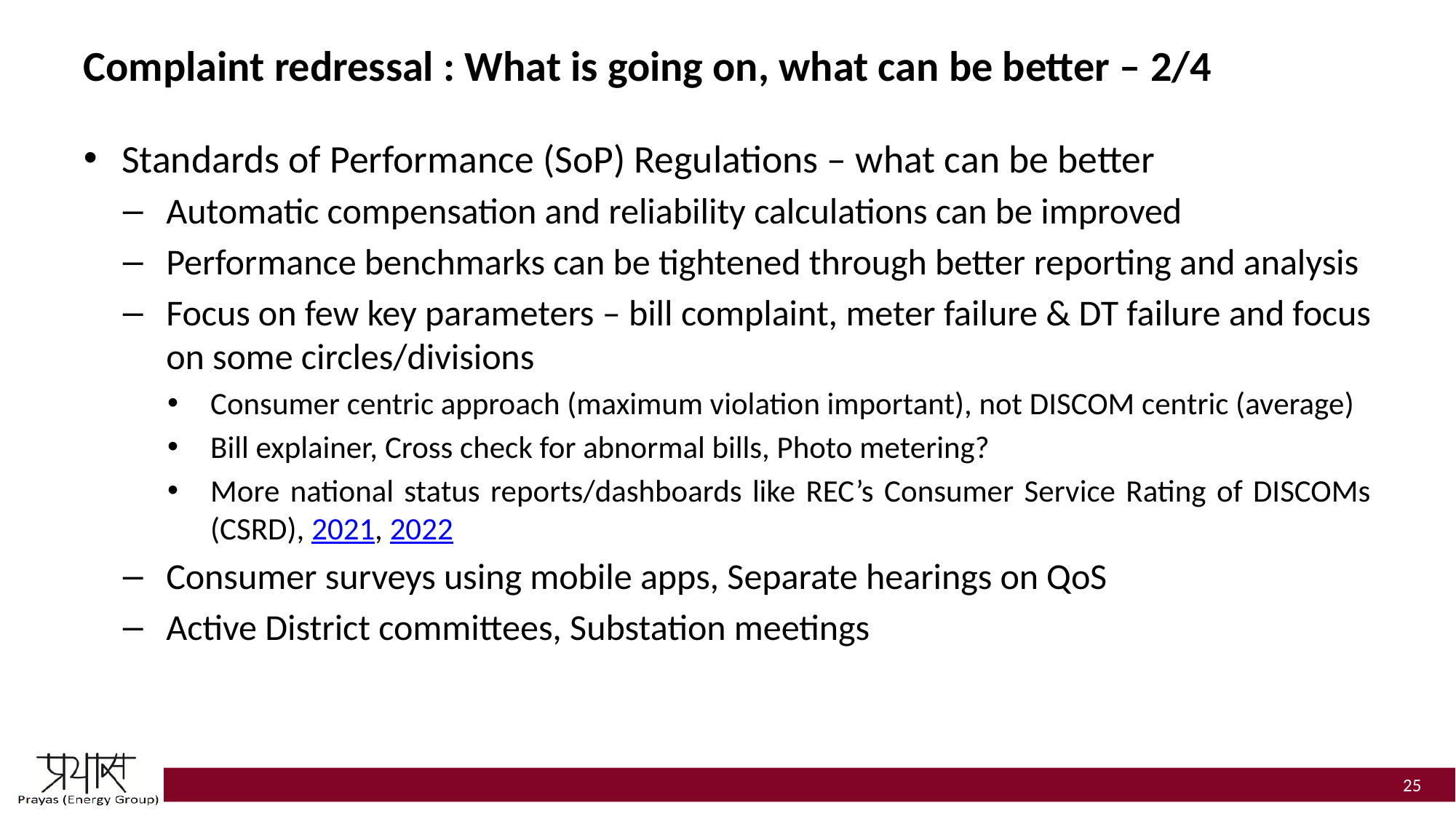

# Complaint redressal : What is going on, what can be better – 2/4
Standards of Performance (SoP) Regulations – what can be better
Automatic compensation and reliability calculations can be improved
Performance benchmarks can be tightened through better reporting and analysis
Focus on few key parameters – bill complaint, meter failure & DT failure and focus on some circles/divisions
Consumer centric approach (maximum violation important), not DISCOM centric (average)
Bill explainer, Cross check for abnormal bills, Photo metering?
More national status reports/dashboards like REC’s Consumer Service Rating of DISCOMs (CSRD), 2021, 2022
Consumer surveys using mobile apps, Separate hearings on QoS
Active District committees, Substation meetings

25